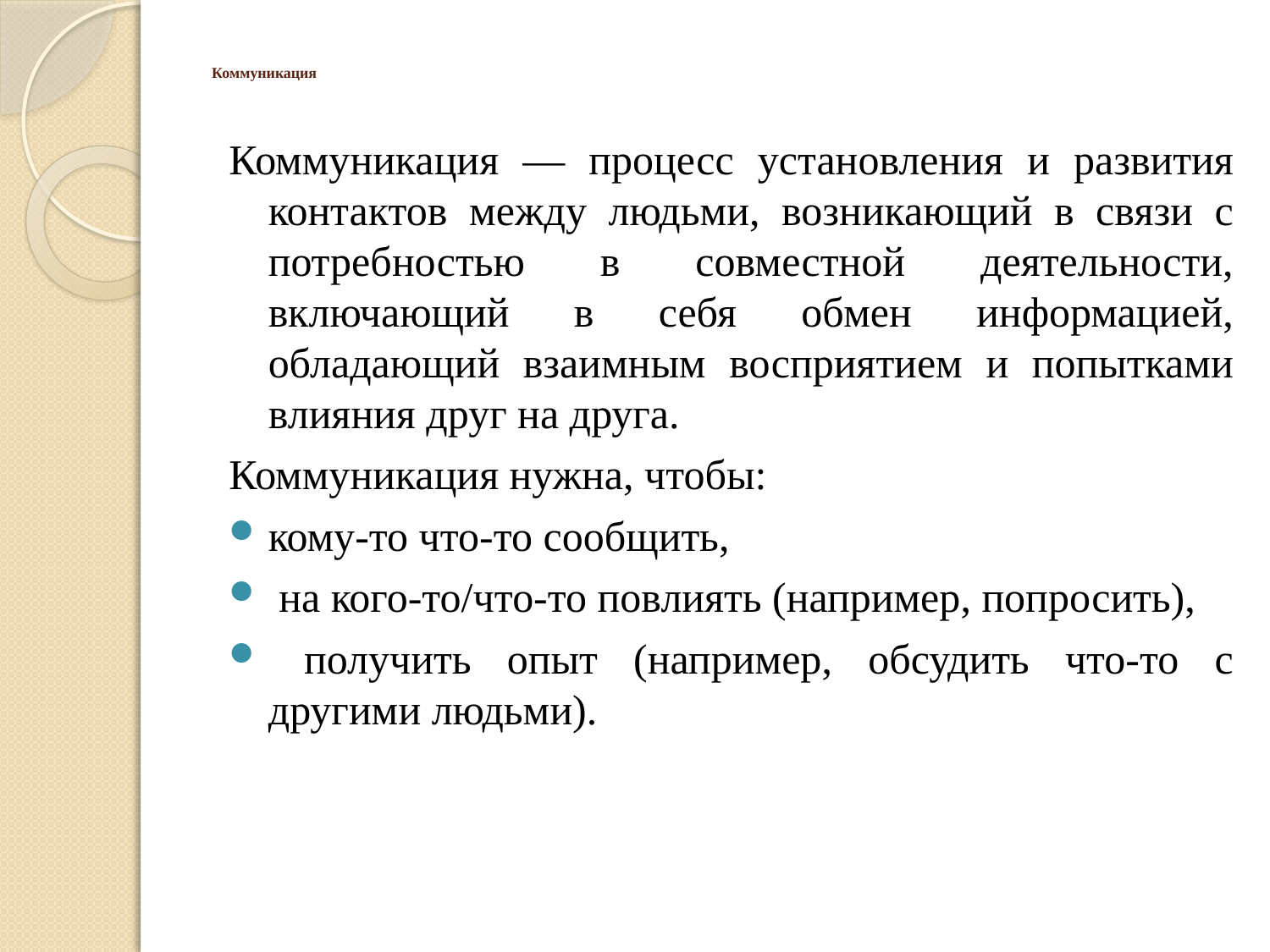

# Коммуникация
Коммуникация — процесс установления и развития контактов между людьми, возникающий в связи с потребностью в совместной деятельности, включающий в себя обмен информацией, обладающий взаимным восприятием и попытками влияния друг на друга.
Коммуникация нужна, чтобы:
кому-то что-то сообщить,
 на кого-то/что-то повлиять (например, попросить),
 получить опыт (например, обсудить что-то с другими людьми).